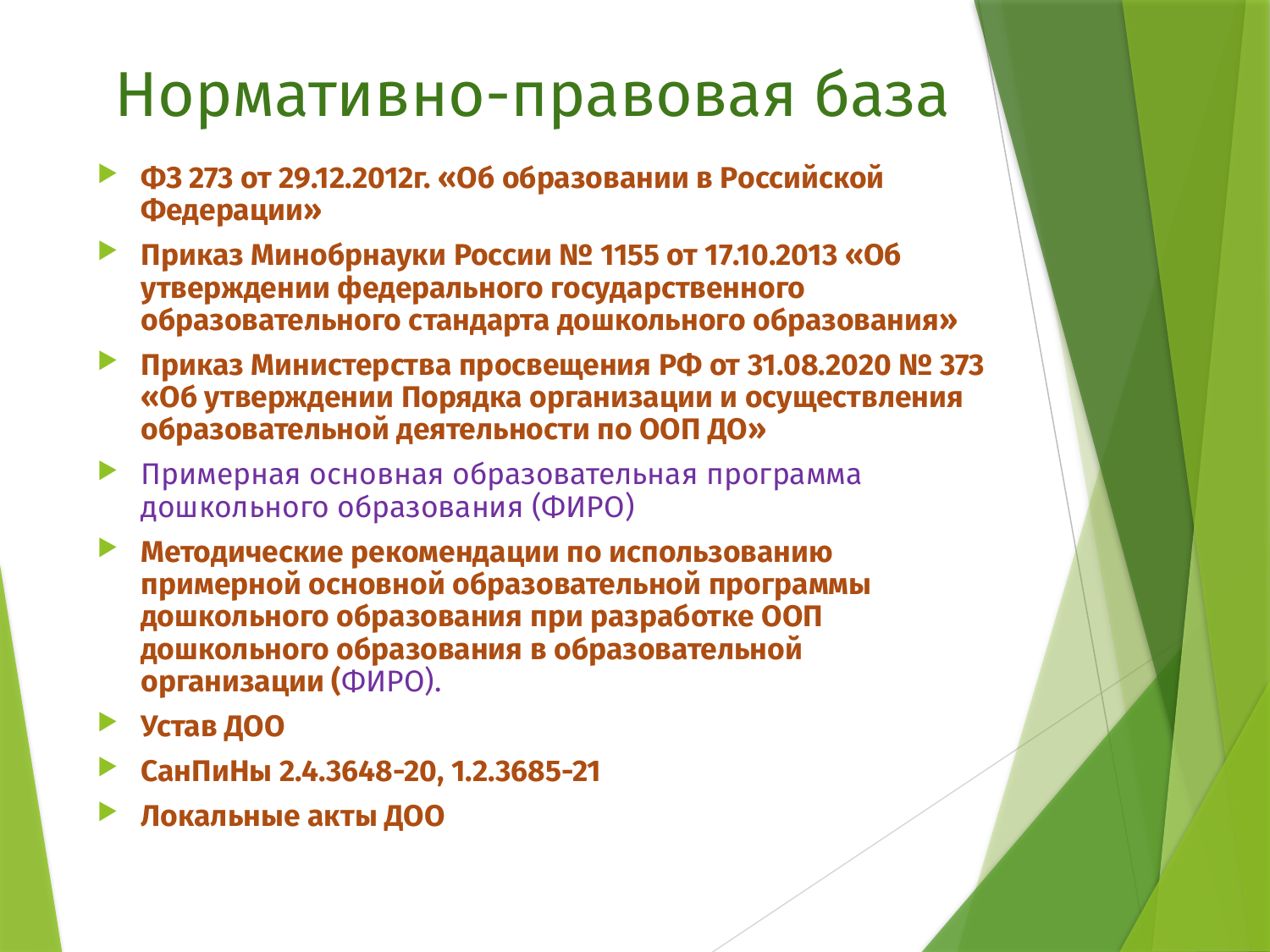

# Нормативно-правовая база
ФЗ 273 от 29.12.2012г. «Об образовании в Российской Федерации»
Приказ Минобрнауки России № 1155 от 17.10.2013 «Об утверждении федерального государственного образовательного стандарта дошкольного образования»
Приказ Министерства просвещения РФ от 31.08.2020 № 373 «Об утверждении Порядка организации и осуществления образовательной деятельности по ООП ДО»
Примерная основная образовательная программа дошкольного образования (ФИРО)
Методические рекомендации по использованию примерной основной образовательной программы дошкольного образования при разработке ООП дошкольного образования в образовательной организации (ФИРО).
Устав ДОО
СанПиНы 2.4.3648-20, 1.2.3685-21
Локальные акты ДОО